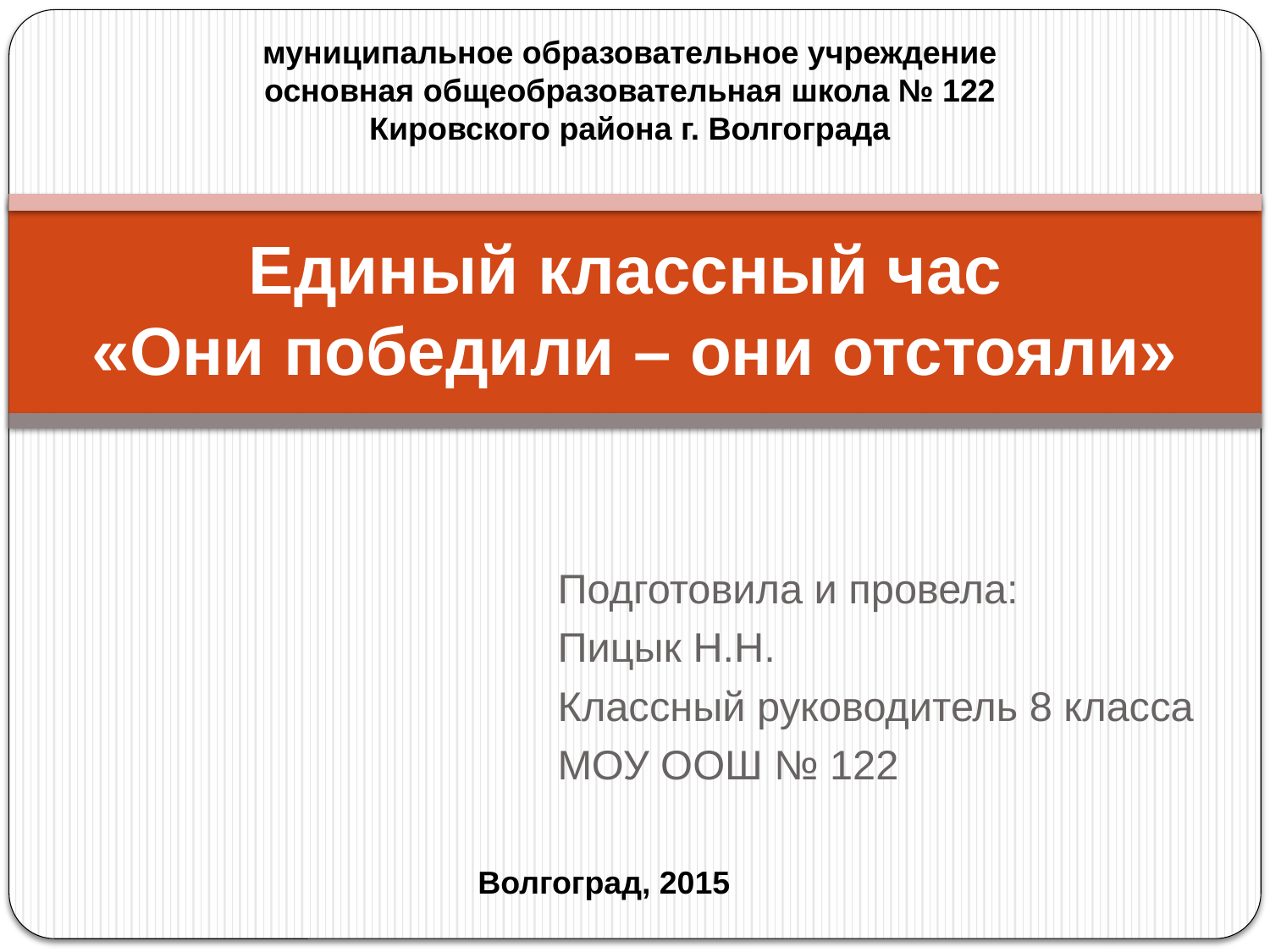

муниципальное образовательное учреждение
основная общеобразовательная школа № 122
Кировского района г. Волгограда
# Единый классный час «Они победили – они отстояли»
Подготовила и провела:
Пицык Н.Н.
Классный руководитель 8 класса
МОУ ООШ № 122

Волгоград, 2015